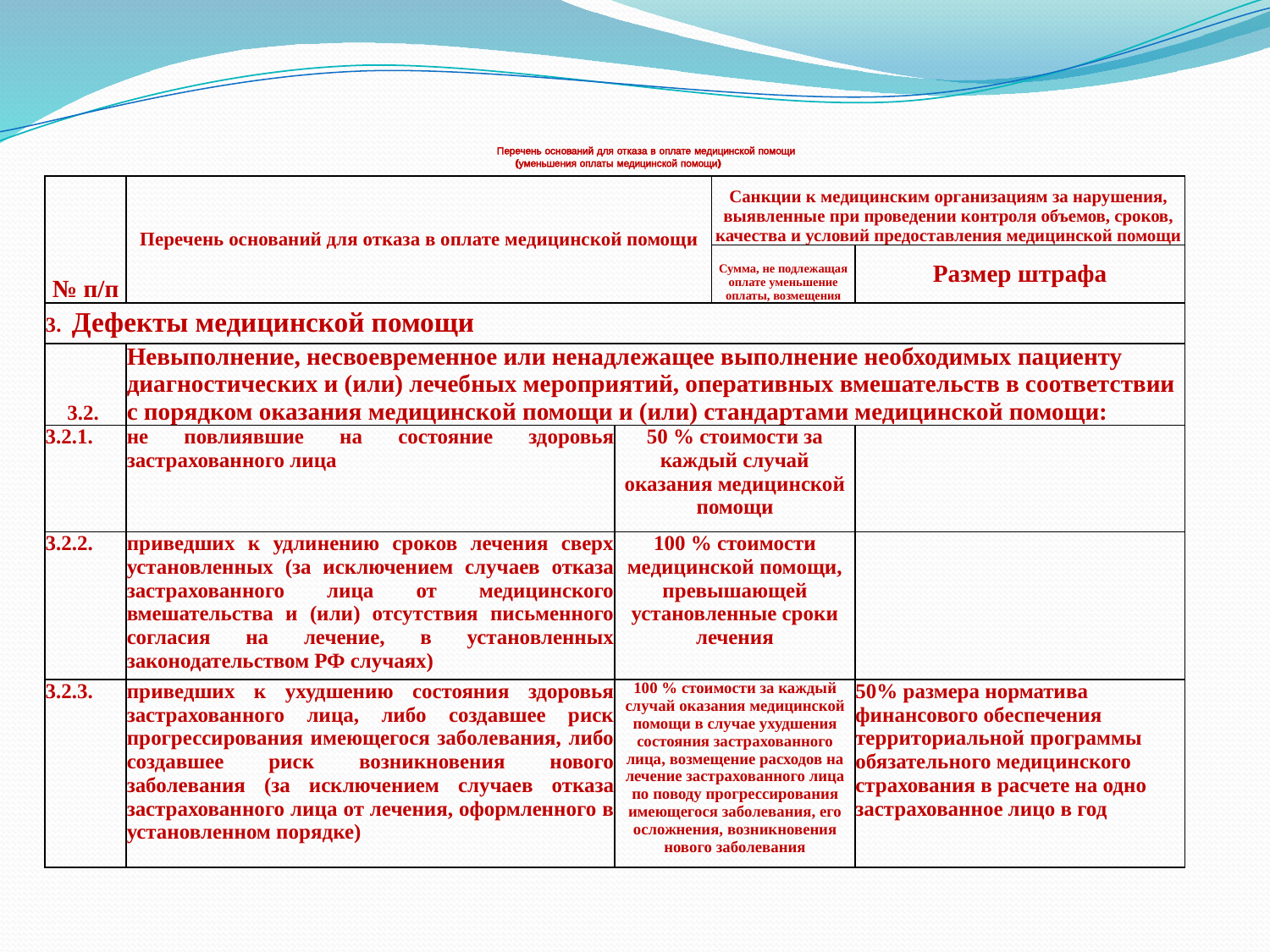

Перечень оснований для отказа в оплате медицинской помощи
(уменьшения оплаты медицинской помощи)
| № п/п | Перечень оснований для отказа в оплате медицинской помощи |  | Санкции к медицинским организациям за нарушения, выявленные при проведении контроля объемов, сроков, качества и условий предоставления медицинской помощи |  |
| --- | --- | --- | --- | --- |
|  |  |  | Сумма, не подлежащая оплате уменьшение оплаты, возмещения | Размер штрафа |
| 3. Дефекты медицинской помощи |  |  |  |  |
| 3.2. | Невыполнение, несвоевременное или ненадлежащее выполнение необходимых пациенту диагностических и (или) лечебных мероприятий, оперативных вмешательств в соответствии с порядком оказания медицинской помощи и (или) стандартами медицинской помощи: |  |  |  |
| 3.2.1. | не повлиявшие на состояние здоровья застрахованного лица | 50 % стоимости за каждый случай оказания медицинской помощи |  |  |
| 3.2.2. | приведших к удлинению сроков лечения сверх установленных (за исключением случаев отказа застрахованного лица от медицинского вмешательства и (или) отсутствия письменного согласия на лечение, в установленных законодательством РФ случаях) | 100 % стоимости медицинской помощи, превышающей установленные сроки лечения |  |  |
| 3.2.3. | приведших к ухудшению состояния здоровья застрахованного лица, либо создавшее риск прогрессирования имеющегося заболевания, либо создавшее риск возникновения нового заболевания (за исключением случаев отказа застрахованного лица от лечения, оформленного в установленном порядке) | 100 % стоимости за каждый случай оказания медицинской помощи в случае ухудшения состояния застрахованного лица, возмещение расходов на лечение застрахованного лица по поводу прогрессирования имеющегося заболевания, его осложнения, возникновения нового заболевания |  | 50% размера норматива финансового обеспечения территориальной программы обязательного медицинского страхования в расчете на одно застрахованное лицо в год |